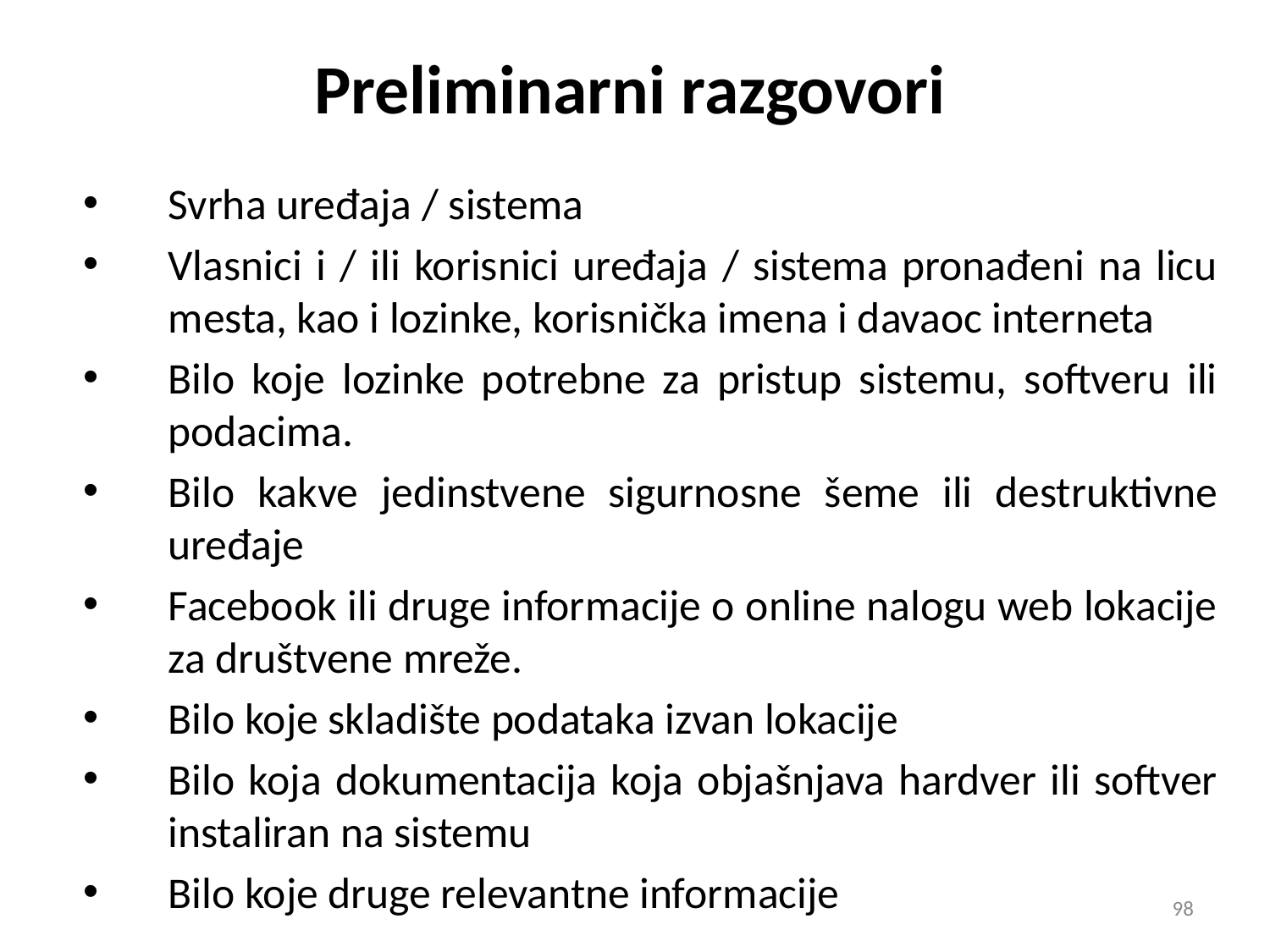

# Preliminarni razgovori
Svrha uređaja / sistema
Vlasnici i / ili korisnici uređaja / sistema pronađeni na licu mesta, kao i lozinke, korisnička imena i davaoc interneta
Bilo koje lozinke potrebne za pristup sistemu, softveru ili podacima.
Bilo kakve jedinstvene sigurnosne šeme ili destruktivne uređaje
Facebook ili druge informacije o online nalogu web lokacije za društvene mreže.
Bilo koje skladište podataka izvan lokacije
Bilo koja dokumentacija koja objašnjava hardver ili softver instaliran na sistemu
Bilo koje druge relevantne informacije
98